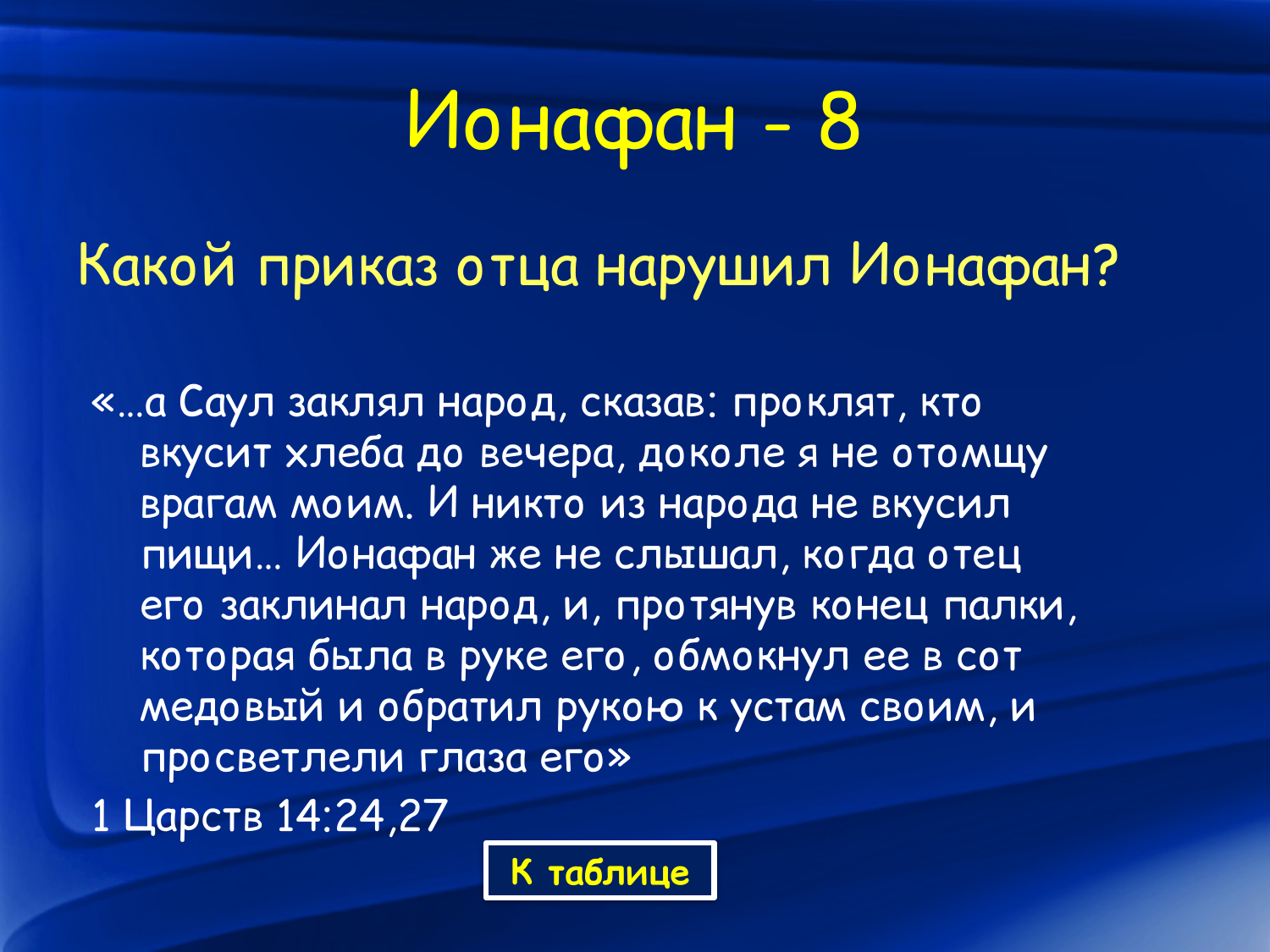

# Ионафан - 8
Какой приказ отца нарушил Ионафан?
«…а Саул заклял народ, сказав: проклят, кто вкусит хлеба до вечера, доколе я не отомщу врагам моим. И никто из народа не вкусил пищи… Ионафан же не слышал, когда отец его заклинал народ, и, протянув конец палки, которая была в руке его, обмокнул ее в сот медовый и обратил рукою к устам своим, и просветлели глаза его»
1 Царств 14:24,27
К таблице